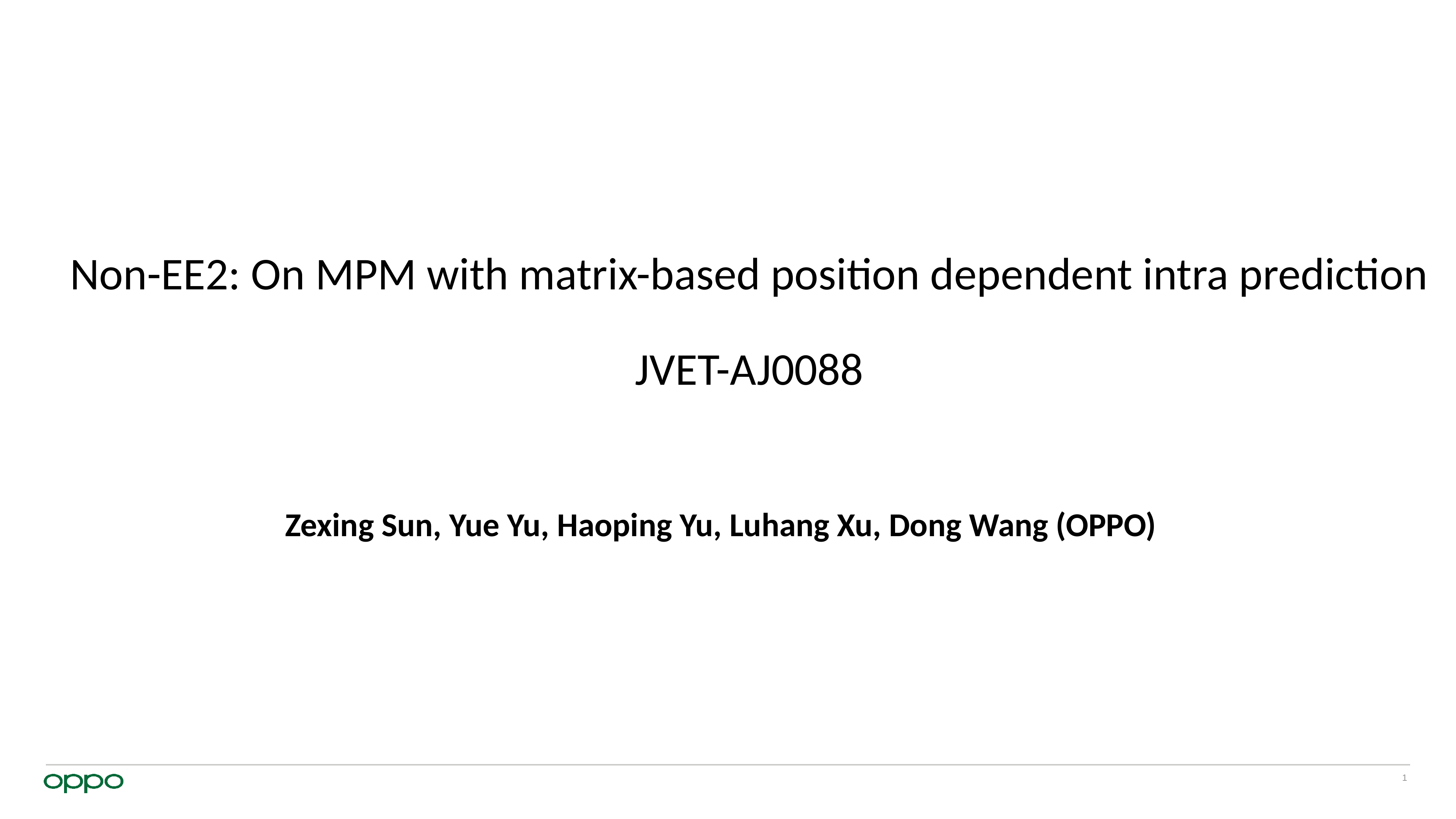

# Non-EE2: On MPM with matrix-based position dependent intra prediction JVET-AJ0088
Zexing Sun, Yue Yu, Haoping Yu, Luhang Xu, Dong Wang (OPPO)